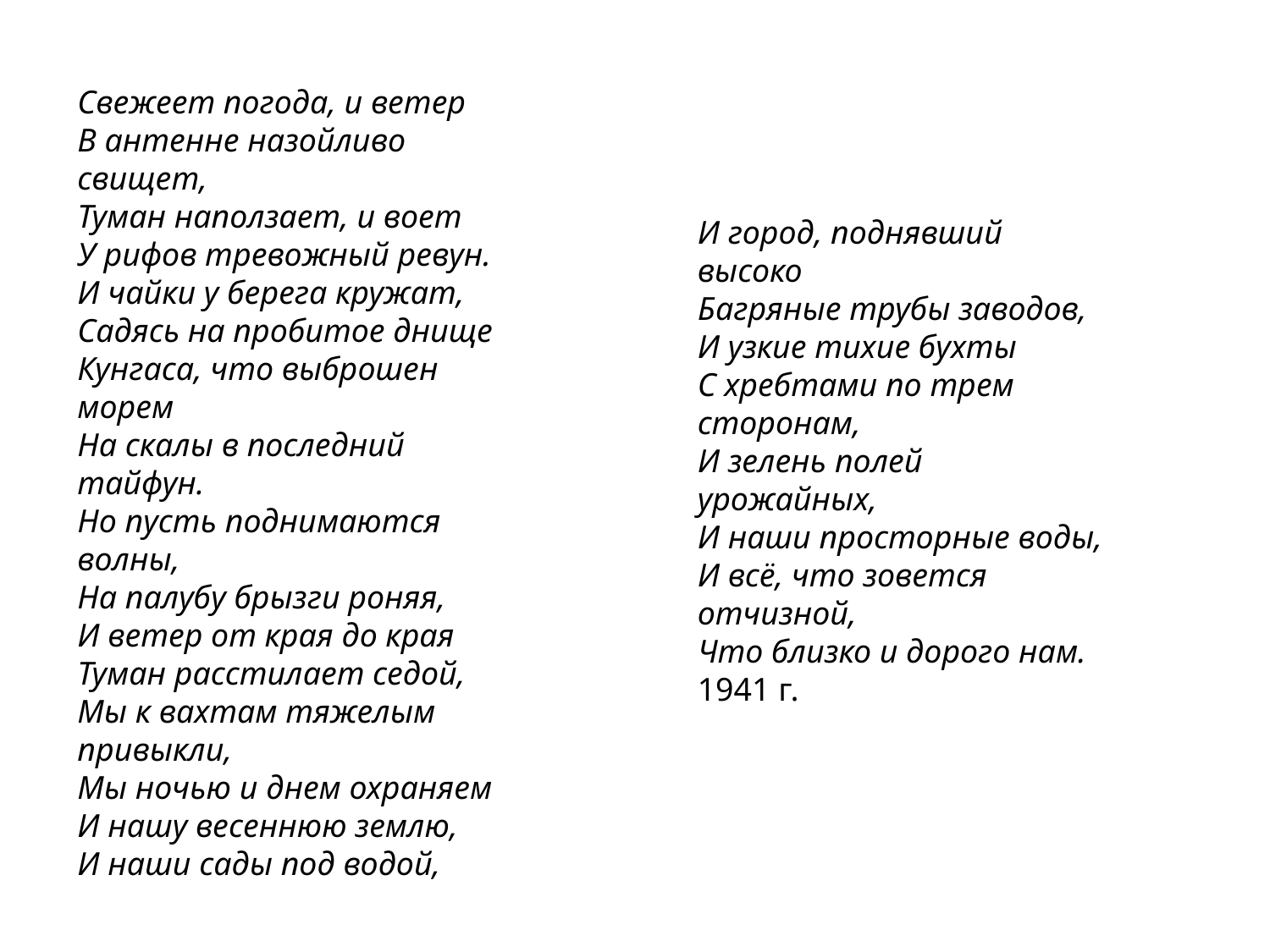

Свежеет погода, и ветер
В антенне назойливо свищет,
Туман наползает, и воет
У рифов тревожный ревун.
И чайки у берега кружат,
Садясь на пробитое днище
Кунгаса, что выброшен морем
На скалы в последний тайфун.
Но пусть поднимаются волны,
На палубу брызги роняя,
И ветер от края до края
Туман расстилает седой,
Мы к вахтам тяжелым привыкли,
Мы ночью и днем охраняем
И нашу весеннюю землю,
И наши сады под водой,
И город, поднявший высоко
Багряные трубы заводов,
И узкие тихие бухты
С хребтами по трем сторонам,
И зелень полей урожайных,
И наши просторные воды,
И всё, что зовется отчизной,
Что близко и дорого нам.
1941 г.